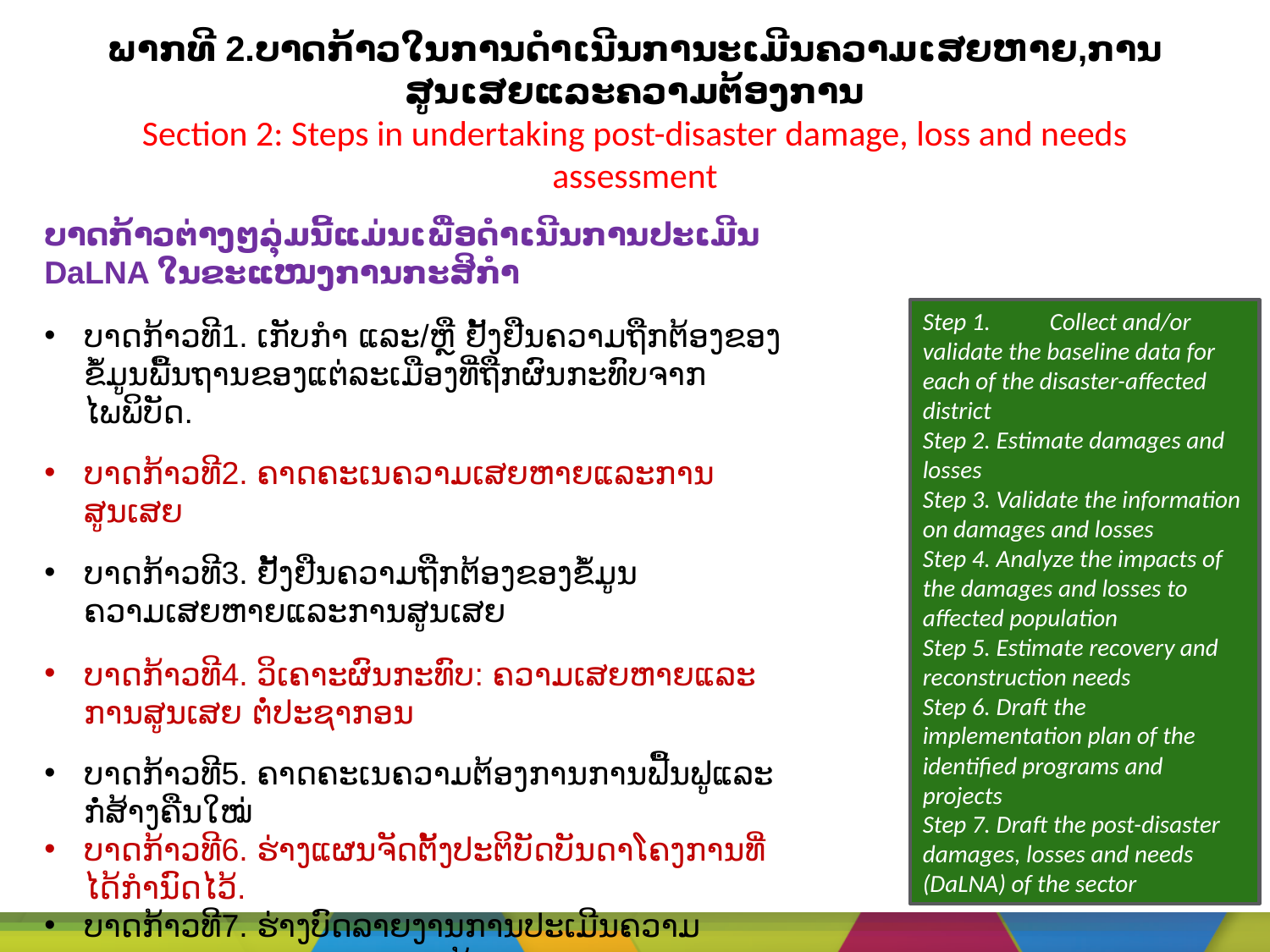

# ພາກທີ 2.ບາດກ້າວໃນການດຳເນີນການະເມີນຄວາມເສຍຫາຍ,ການສູນເສຍແລະຄວາມຕ້ອງການ Section 2: Steps in undertaking post-disaster damage, loss and needs assessment
ບາດກ້າວ​ຕ່າງໆ​ລຸ່ມ​ນີ້​ແມ່ນ​ເພື່ອ​ດໍາ​ເນີນ​ການ​ປະ​ເມີນ DaLNA ໃນ​ຂະ​ແໜງ​ການກະສິກຳ

ບາດກ້າວທີ1. ເກັບກໍາ ແລະ/ຫຼື ຢັ້ງຢືນຄວາມຖືກຕ້ອງຂອງຂໍ້ມູນພື້ນຖານຂອງແຕ່ລະເມືອງທີ່ຖືກຜົນກະທົບຈາກໄພພິບັດ.

ບາດກ້າວທີ2. ຄາດຄະເນຄວາມເສຍຫາຍແລະການສູນເສຍ

ບາດກ້າວທີ3. ຢັ້ງຢືນຄວາມຖືກຕ້ອງຂອງຂໍ້ມູນຄວາມເສຍຫາຍແລະການສູນເສຍ

ບາດກ້າວທີ4. ວິເຄາະຜົນກະທົບ: ຄວາມເສຍຫາຍແລະການສູນເສຍ ຕໍ່ປະຊາກອນ

ບາດກ້າວທີ5. ຄາດຄະເນຄວາມຕ້ອງການການຟື້ນຟູແລະກໍ່ສ້າງຄືນໃໝ່
ບາດກ້າວທີ6. ຮ່າງ​ແຜນ​ຈັດ​ຕັ້ງ​ປະຕິບັດ​ບັນດາ​ໂຄງການ​ທີ່​ໄດ້​ກໍານົດ​ໄວ້.
ບາດກ້າວທີ7.​ ຮ່າງບົດລາຍງານການປະເມີນຄວາມເສຍ,ການສູນເສຍແລະຄວາມຕ້ອງການຂອງ DaLNA ຂະແໜງການ

Step 1.	Collect and/or validate the baseline data for each of the disaster-affected district
Step 2. Estimate damages and losses
Step 3. Validate the information on damages and losses
Step 4. Analyze the impacts of the damages and losses to affected population
Step 5. Estimate recovery and reconstruction needs
Step 6. Draft the implementation plan of the identified programs and projects
Step 7. Draft the post-disaster damages, losses and needs (DaLNA) of the sector